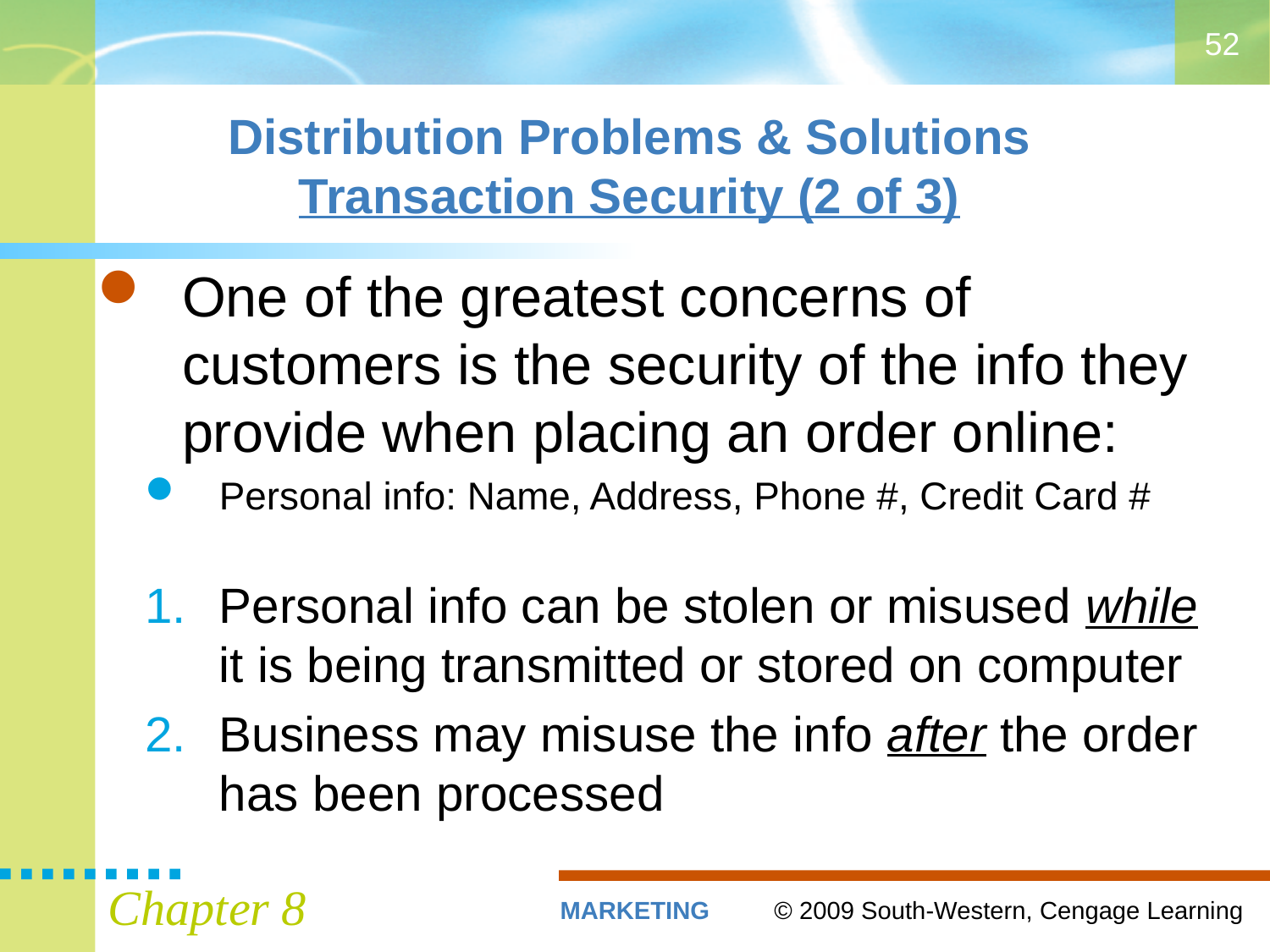

52
# Distribution Problems & Solutions Transaction Security (2 of 3)
One of the greatest concerns of customers is the security of the info they provide when placing an order online:
Personal info: Name, Address, Phone #, Credit Card #
Personal info can be stolen or misused while it is being transmitted or stored on computer
Business may misuse the info after the order has been processed
Chapter 8